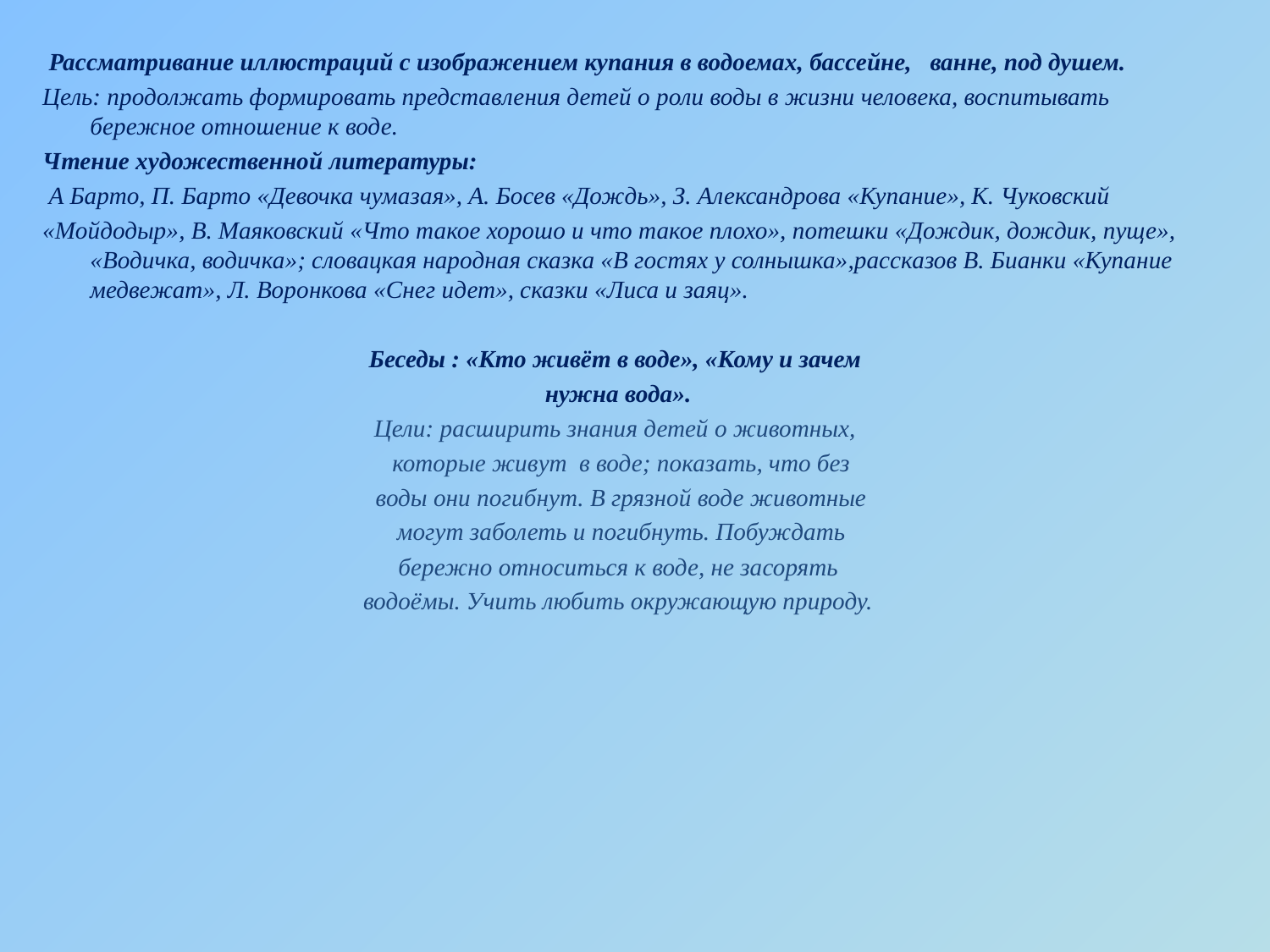

Рассматривание иллюстраций с изображением купания в водоемах, бассейне,   ванне, под душем.
Цель: продолжать формировать представления детей о роли воды в жизни человека, воспитывать бережное отношение к воде.
Чтение художественной литературы:
 А Барто, П. Барто «Девочка чумазая», А. Босев «Дождь», З. Александрова «Купание», К. Чуковский
«Мойдодыр», В. Маяковский «Что такое хорошо и что такое плохо», потешки «Дождик, дождик, пуще», «Водичка, водичка»; словацкая народная сказка «В гостях у солнышка»,рассказов В. Бианки «Купание медвежат», Л. Воронкова «Снег идет», сказки «Лиса и заяц».

Беседы : «Кто живёт в воде», «Кому и зачем
нужна вода».
Цели: расширить знания детей о животных,
 которые живут  в воде; показать, что без
 воды они погибнут. В грязной воде животные
 могут заболеть и погибнуть. Побуждать
 бережно относиться к воде, не засорять
водоёмы. Учить любить окружающую природу.